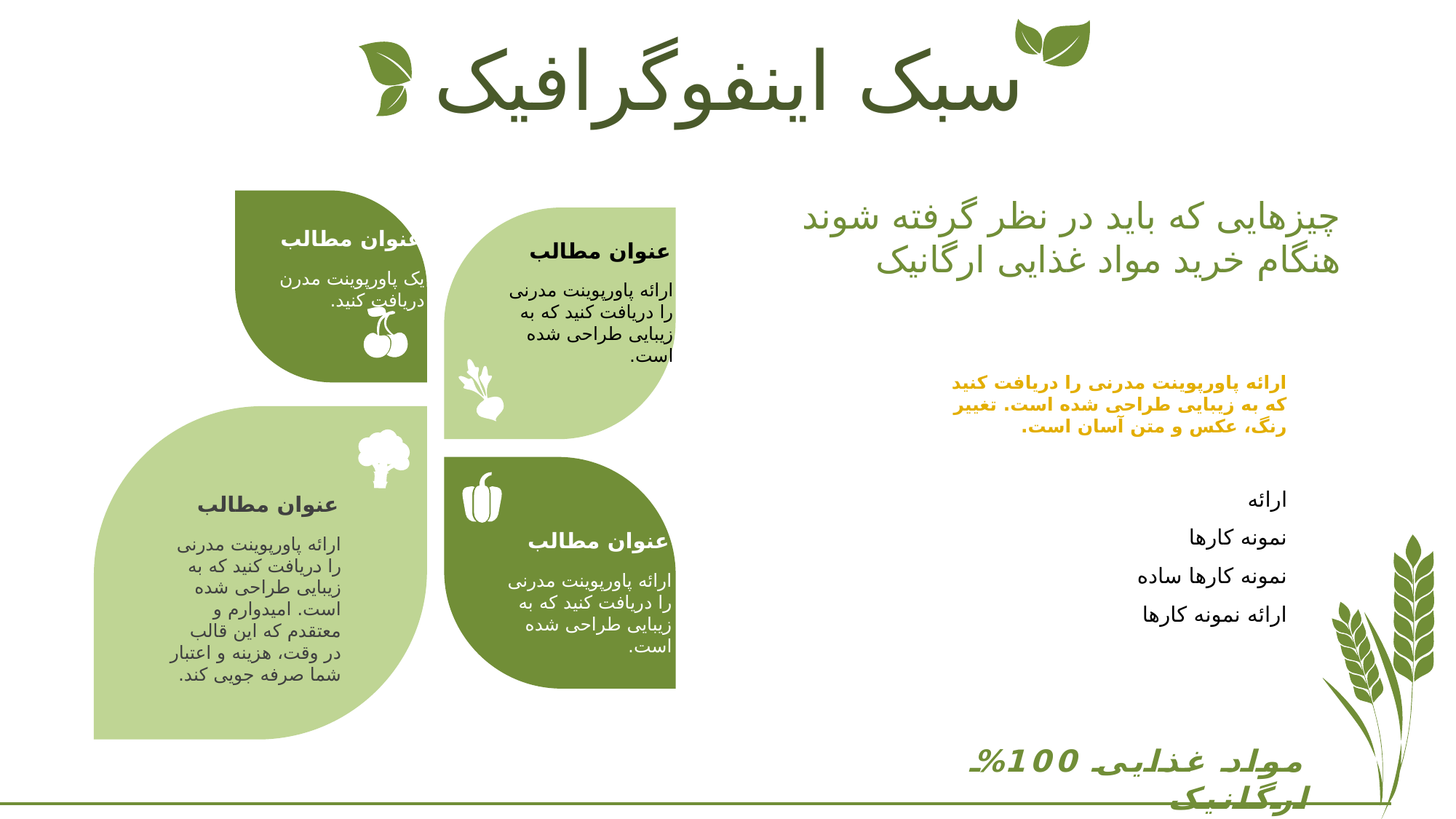

سبک اینفوگرافیک
چیزهایی که باید در نظر گرفته شوند
هنگام خرید مواد غذایی ارگانیک

عنوان مطالب
یک پاورپوینت مدرن دریافت کنید.
عنوان مطالب
ارائه پاورپوینت مدرنی را دریافت کنید که به زیبایی طراحی شده است.

ارائه پاورپوینت مدرنی را دریافت کنید که به زیبایی طراحی شده است. تغییر رنگ، عکس و متن آسان است.

ارائه
عنوان مطالب
ارائه پاورپوینت مدرنی را دریافت کنید که به زیبایی طراحی شده است. امیدوارم و معتقدم که این قالب در وقت، هزینه و اعتبار شما صرفه جویی کند.
عنوان مطالب
ارائه پاورپوینت مدرنی را دریافت کنید که به زیبایی طراحی شده است.
نمونه کارها
نمونه کارها ساده
ارائه نمونه کارها
مواد غذایی 100% ارگانیک